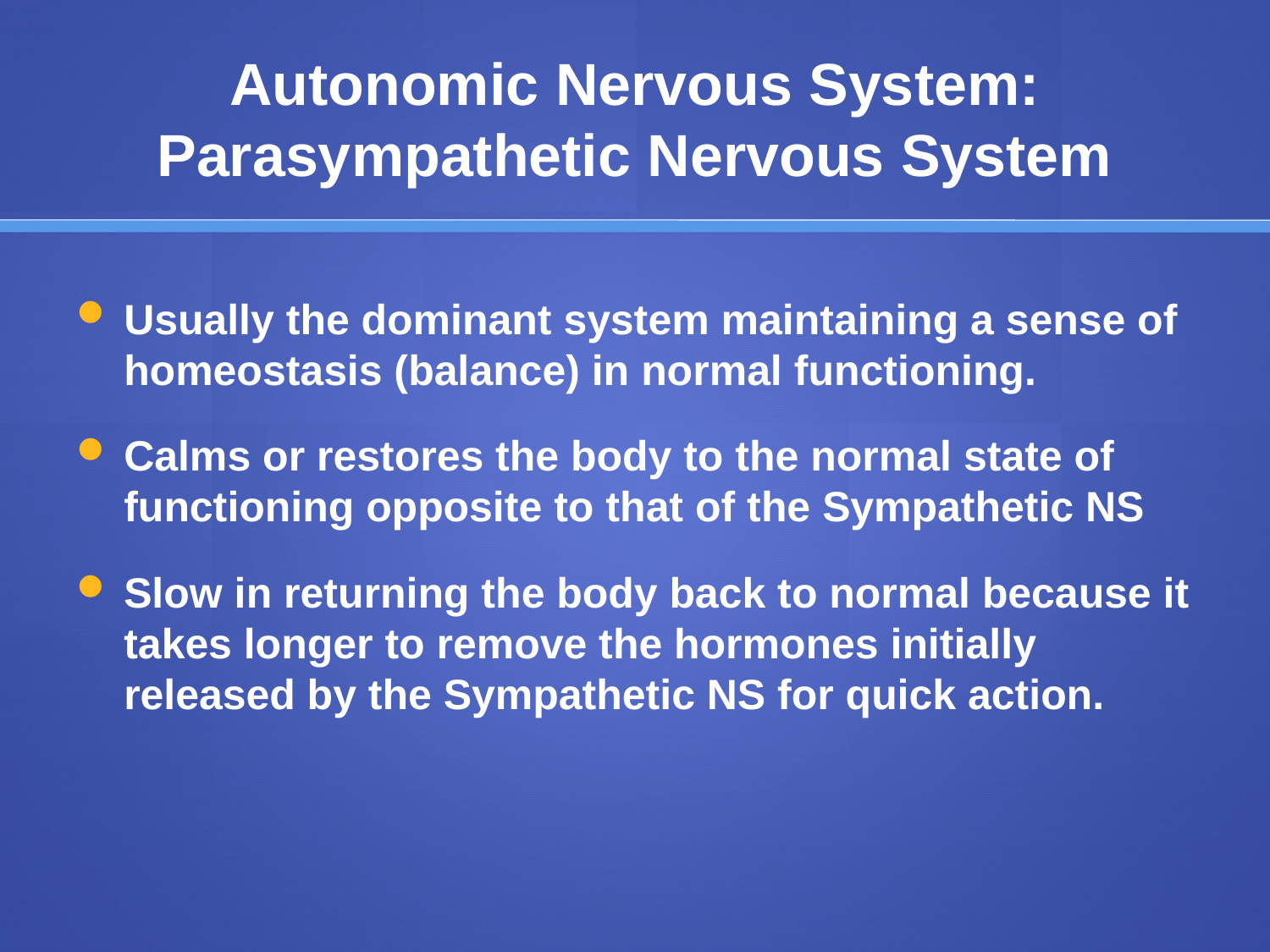

# Autonomic Nervous System: Parasympathetic Nervous System
Usually the dominant system maintaining a sense of homeostasis (balance) in normal functioning.
Calms or restores the body to the normal state of functioning opposite to that of the Sympathetic NS
Slow in returning the body back to normal because it takes longer to remove the hormones initially released by the Sympathetic NS for quick action.